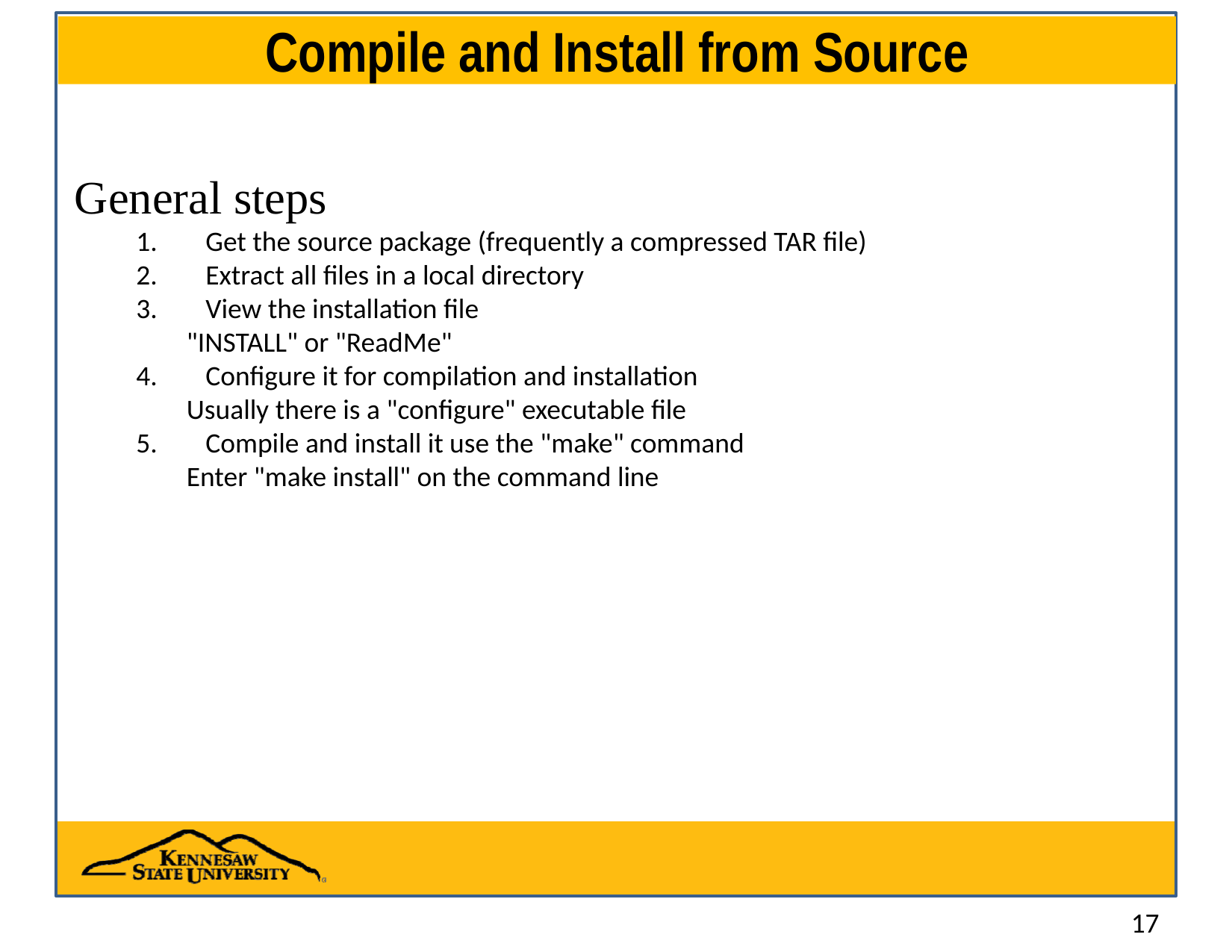

# Compile and Install from Source
General steps
Get the source package (frequently a compressed TAR file)
Extract all files in a local directory
View the installation file
"INSTALL" or "ReadMe"
Configure it for compilation and installation
Usually there is a "configure" executable file
Compile and install it use the "make" command
Enter "make install" on the command line